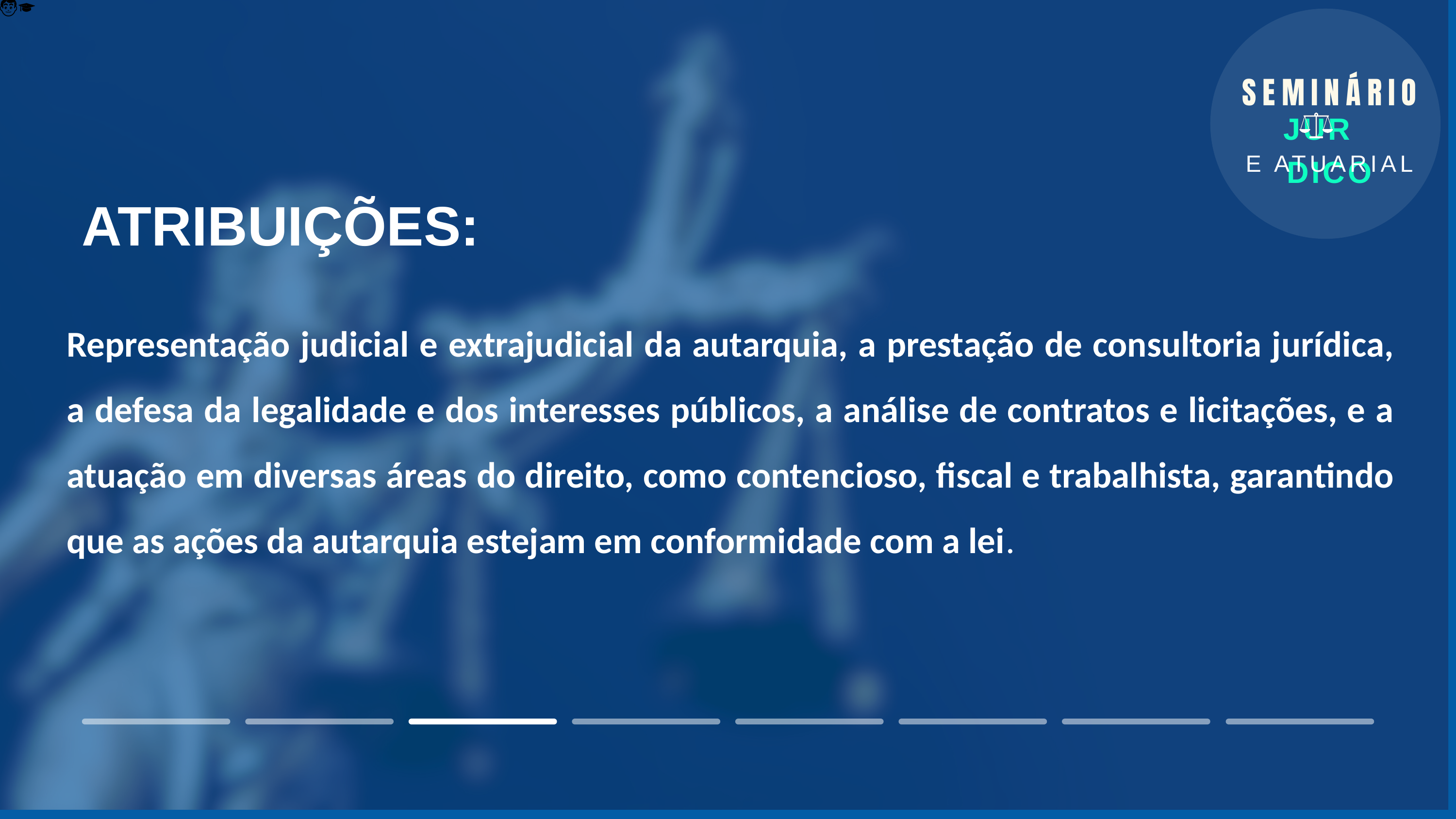

👨‍🎓

SEMINÁRIO
JUR   DICO

E ATUARIAL
ATRIBUIÇÕES:
Representação judicial e extrajudicial da autarquia, a prestação de consultoria jurídica, a defesa da legalidade e dos interesses públicos, a análise de contratos e licitações, e a atuação em diversas áreas do direito, como contencioso, fiscal e trabalhista, garantindo que as ações da autarquia estejam em conformidade com a lei.